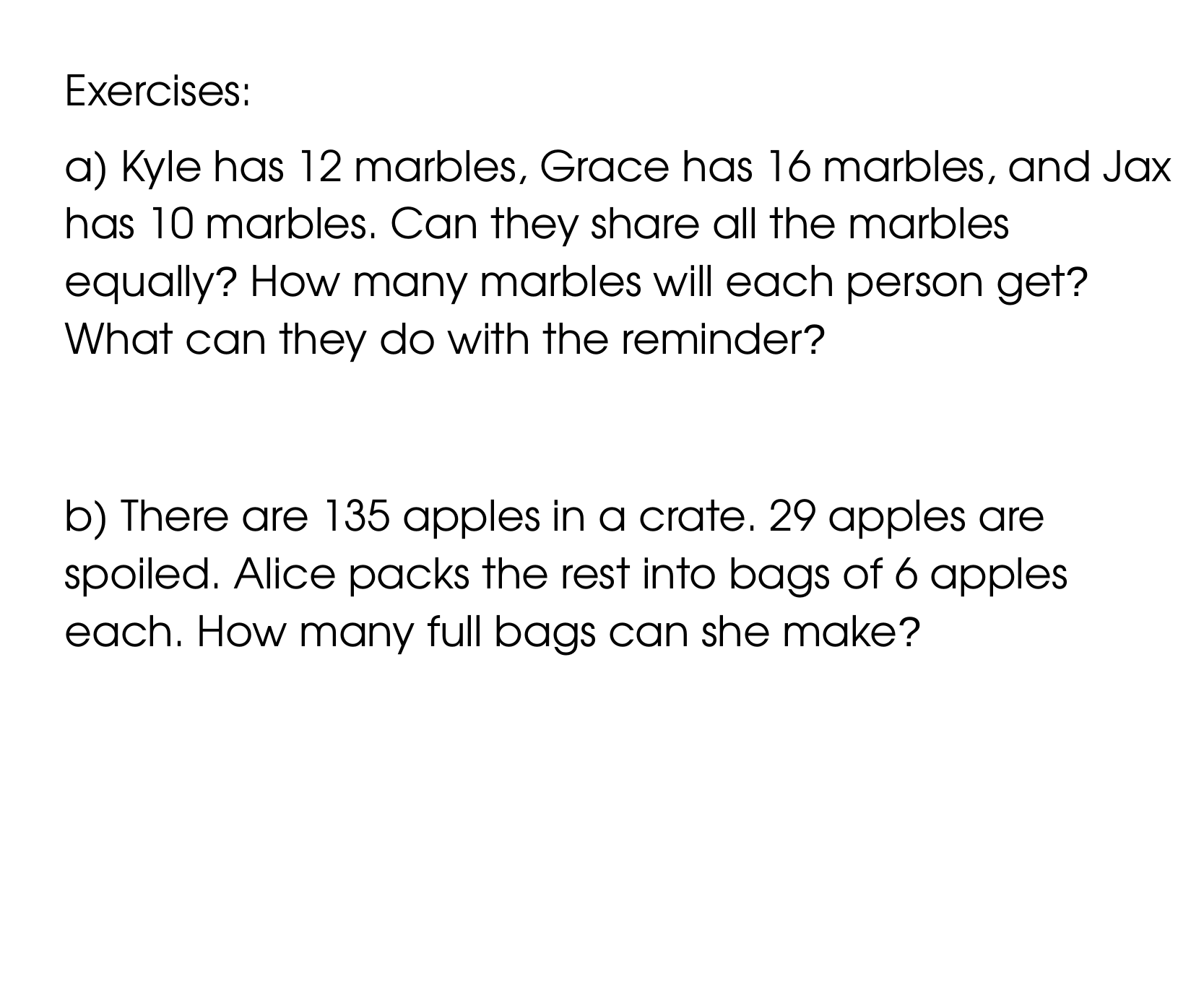

Exercises:
a) Kyle has 12 marbles, Grace has 16 marbles, and Jax has 10 marbles. Can they share all the marbles equally? How many marbles will each person get? What can they do with the reminder?
b) There are 135 apples in a crate. 29 apples are spoiled. Alice packs the rest into bags of 6 apples each. How many full bags can she make?